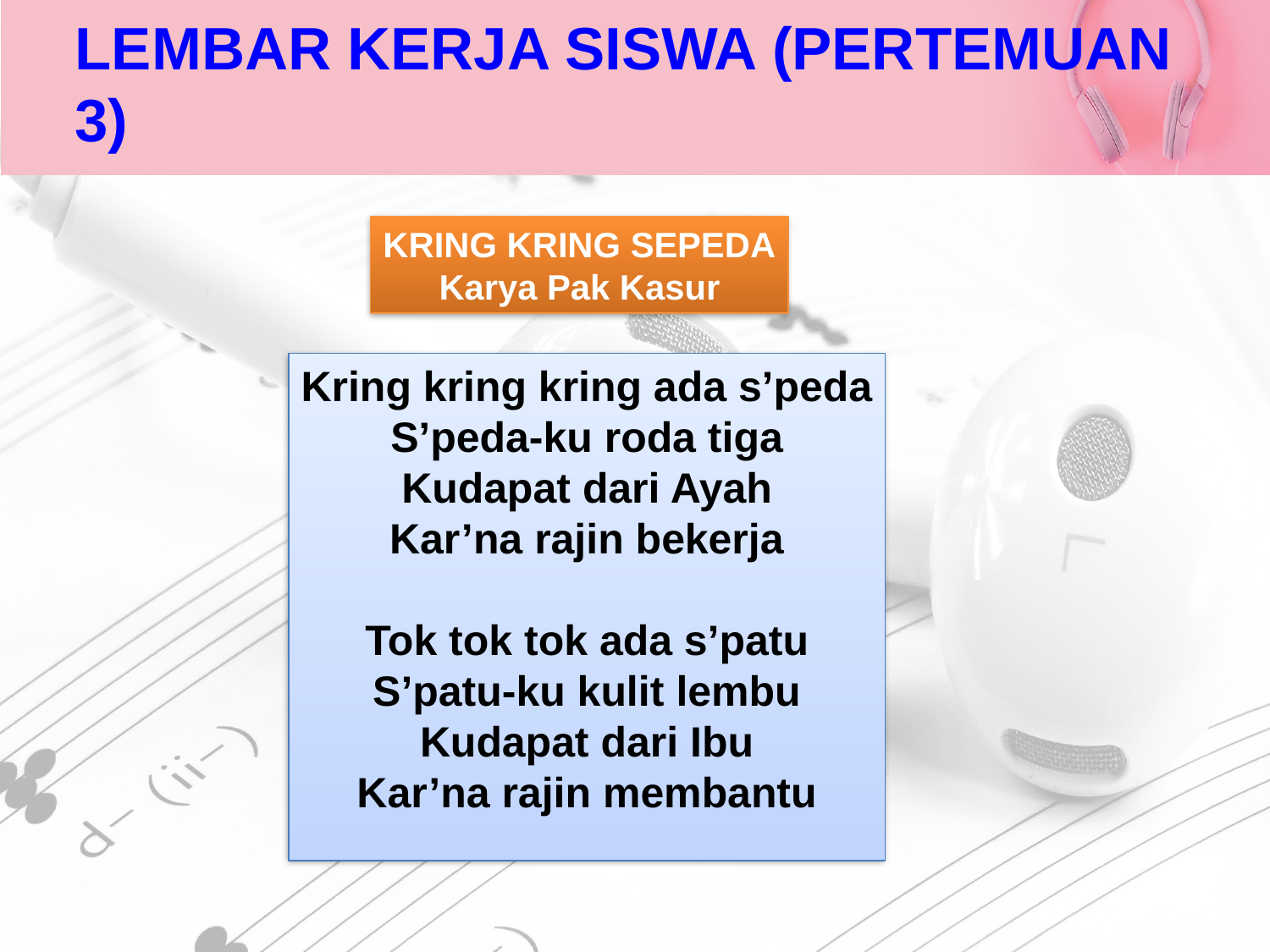

# LEMBAR KERJA SISWA (PERTEMUAN 3)
KRING KRING SEPEDA
Karya Pak Kasur
Kring kring kring ada s’peda
S’peda-ku roda tiga
Kudapat dari Ayah
Kar’na rajin bekerja

Tok tok tok ada s’patu
S’patu-ku kulit lembu
Kudapat dari Ibu
Kar’na rajin membantu